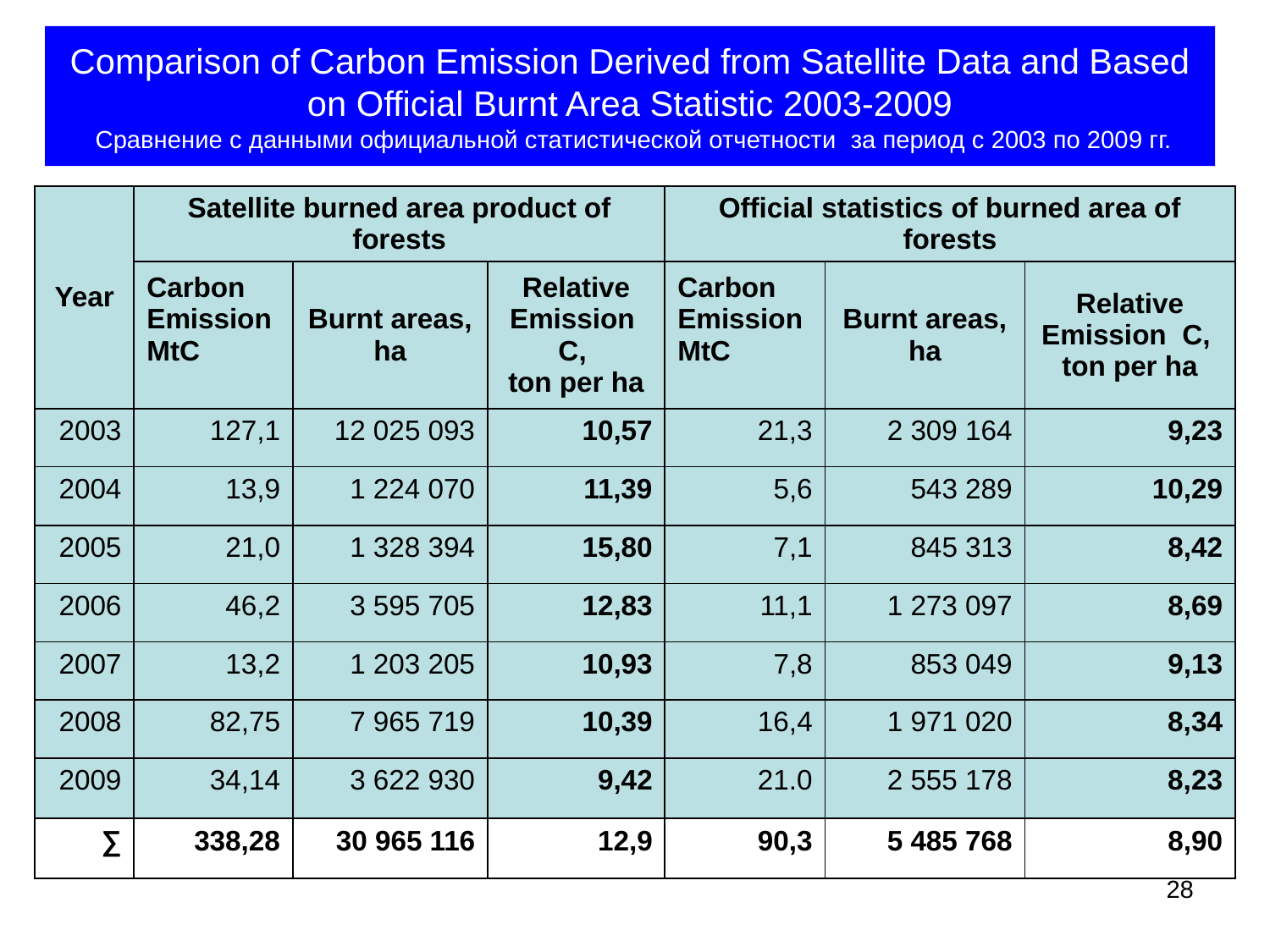

Comparison of Carbon Emission Derived from Satellite Data and Based on Official Burnt Area Statistic 2003-2009
 Сравнение с данными официальной статистической отчетности  за период с 2003 по 2009 гг.
| Year | Satellite burned area product of forests |  |  | Official statistics of burned area of forests |  |  |
| --- | --- | --- | --- | --- | --- | --- |
|  | Carbon Emission MtC | Burnt areas, ha | Relative Emission C, ton per ha | Carbon Emission MtC | Burnt areas, ha | Relative Emission C, ton per ha |
| 2003 | 127,1 | 12 025 093 | 10,57 | 21,3 | 2 309 164 | 9,23 |
| 2004 | 13,9 | 1 224 070 | 11,39 | 5,6 | 543 289 | 10,29 |
| 2005 | 21,0 | 1 328 394 | 15,80 | 7,1 | 845 313 | 8,42 |
| 2006 | 46,2 | 3 595 705 | 12,83 | 11,1 | 1 273 097 | 8,69 |
| 2007 | 13,2 | 1 203 205 | 10,93 | 7,8 | 853 049 | 9,13 |
| 2008 | 82,75 | 7 965 719 | 10,39 | 16,4 | 1 971 020 | 8,34 |
| 2009 | 34,14 | 3 622 930 | 9,42 | 21.0 | 2 555 178 | 8,23 |
| ∑ | 338,28 | 30 965 116 | 12,9 | 90,3 | 5 485 768 | 8,90 |
28